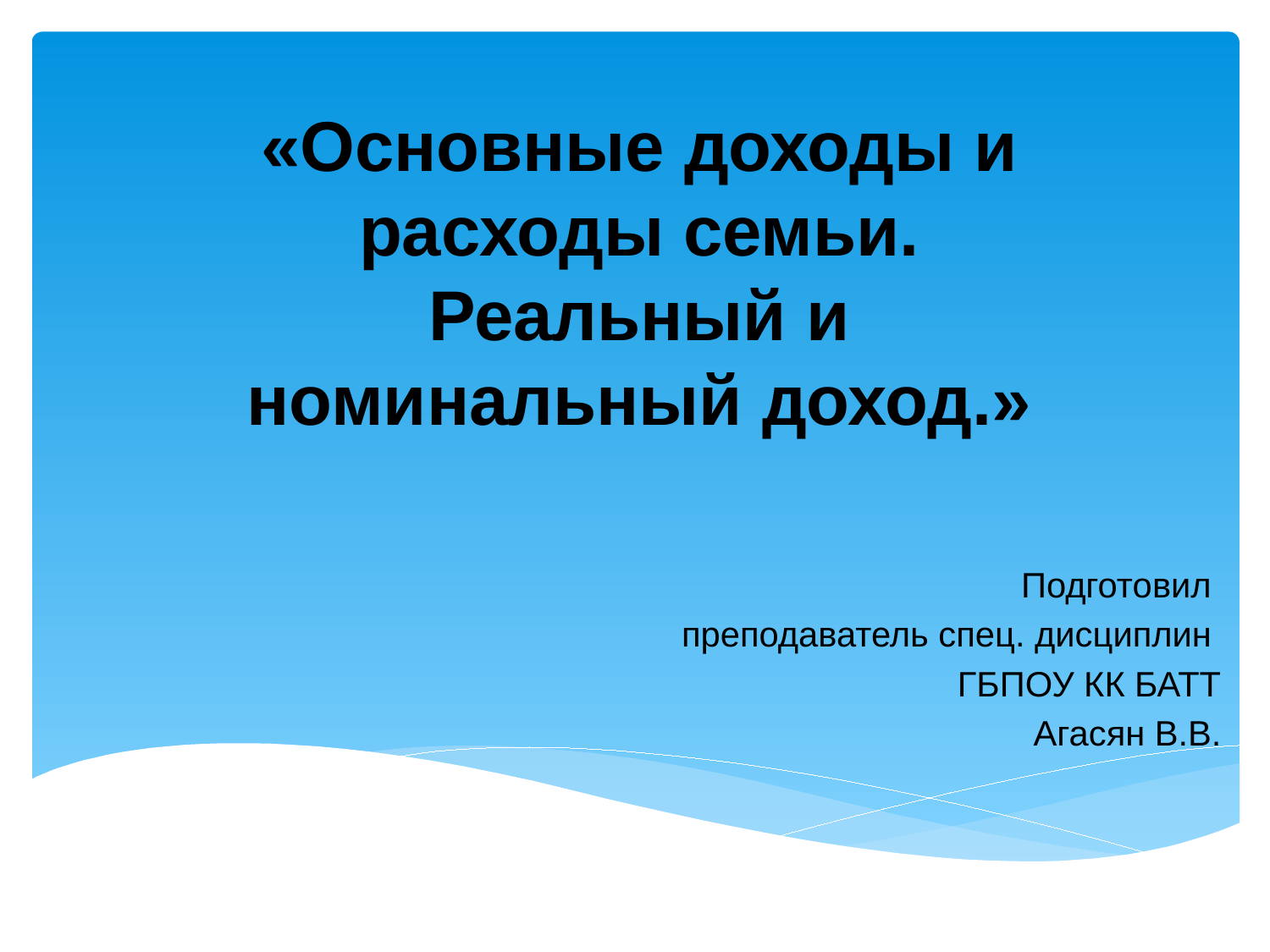

# «Основные доходы и расходы семьи. Реальный и номинальный доход.»
Подготовил
преподаватель спец. дисциплин
ГБПОУ КК БАТТ
Агасян В.В.